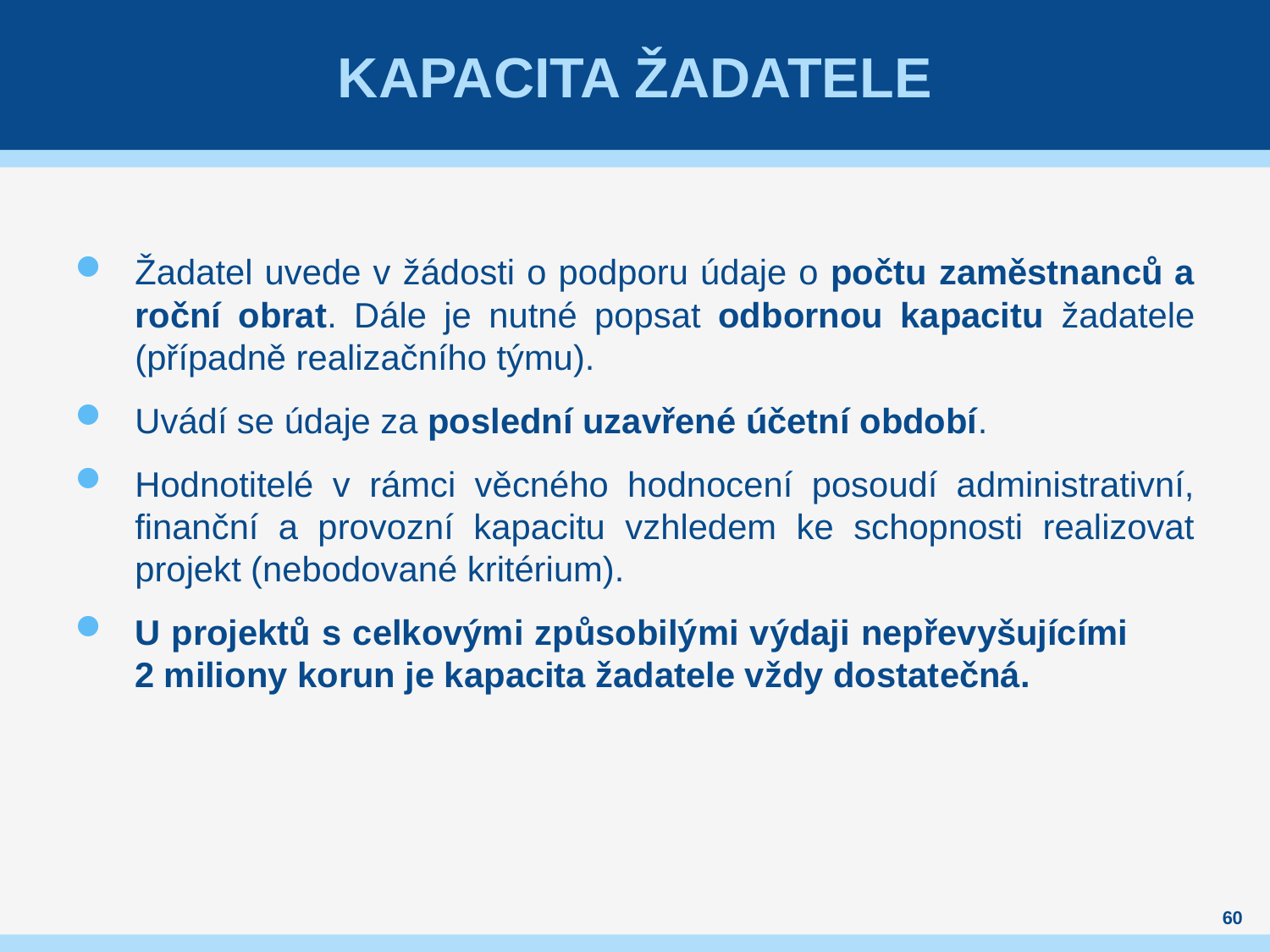

# KAPACITA ŽADATELE
Žadatel uvede v žádosti o podporu údaje o počtu zaměstnanců a roční obrat. Dále je nutné popsat odbornou kapacitu žadatele (případně realizačního týmu).
Uvádí se údaje za poslední uzavřené účetní období.
Hodnotitelé v rámci věcného hodnocení posoudí administrativní, finanční a provozní kapacitu vzhledem ke schopnosti realizovat projekt (nebodované kritérium).
U projektů s celkovými způsobilými výdaji nepřevyšujícími       2 miliony korun je kapacita žadatele vždy dostatečná.

60